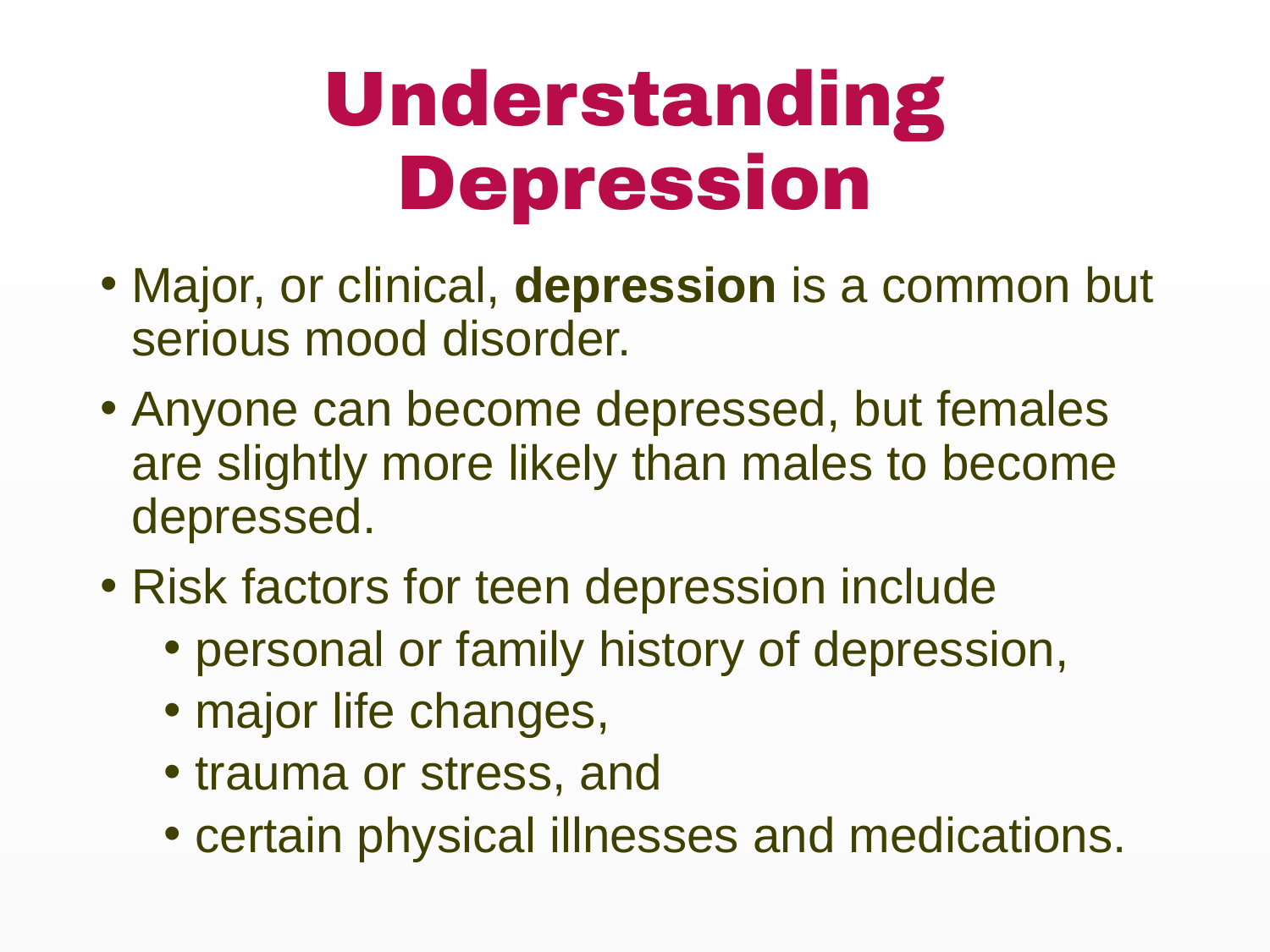

# Understanding Depression
Major, or clinical, depression is a common but serious mood disorder.
Anyone can become depressed, but females are slightly more likely than males to become depressed.
Risk factors for teen depression include
personal or family history of depression,
major life changes,
trauma or stress, and
certain physical illnesses and medications.